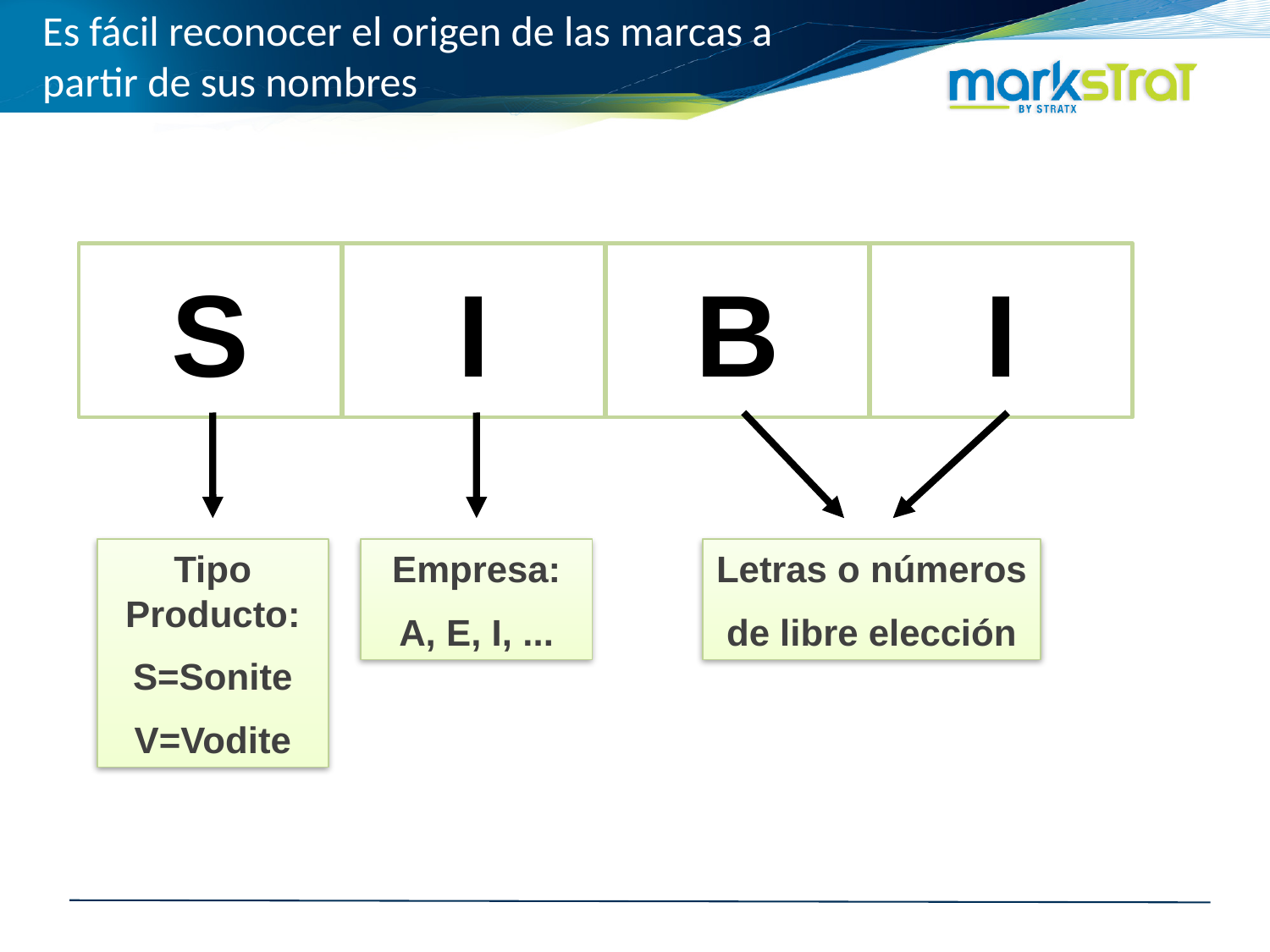

# Es fácil reconocer el origen de las marcas a partir de sus nombres
S
I
B
I

Tipo Producto:
S=Sonite
V=Vodite
Empresa:
A, E, I, ...
Letras o números
de libre elección